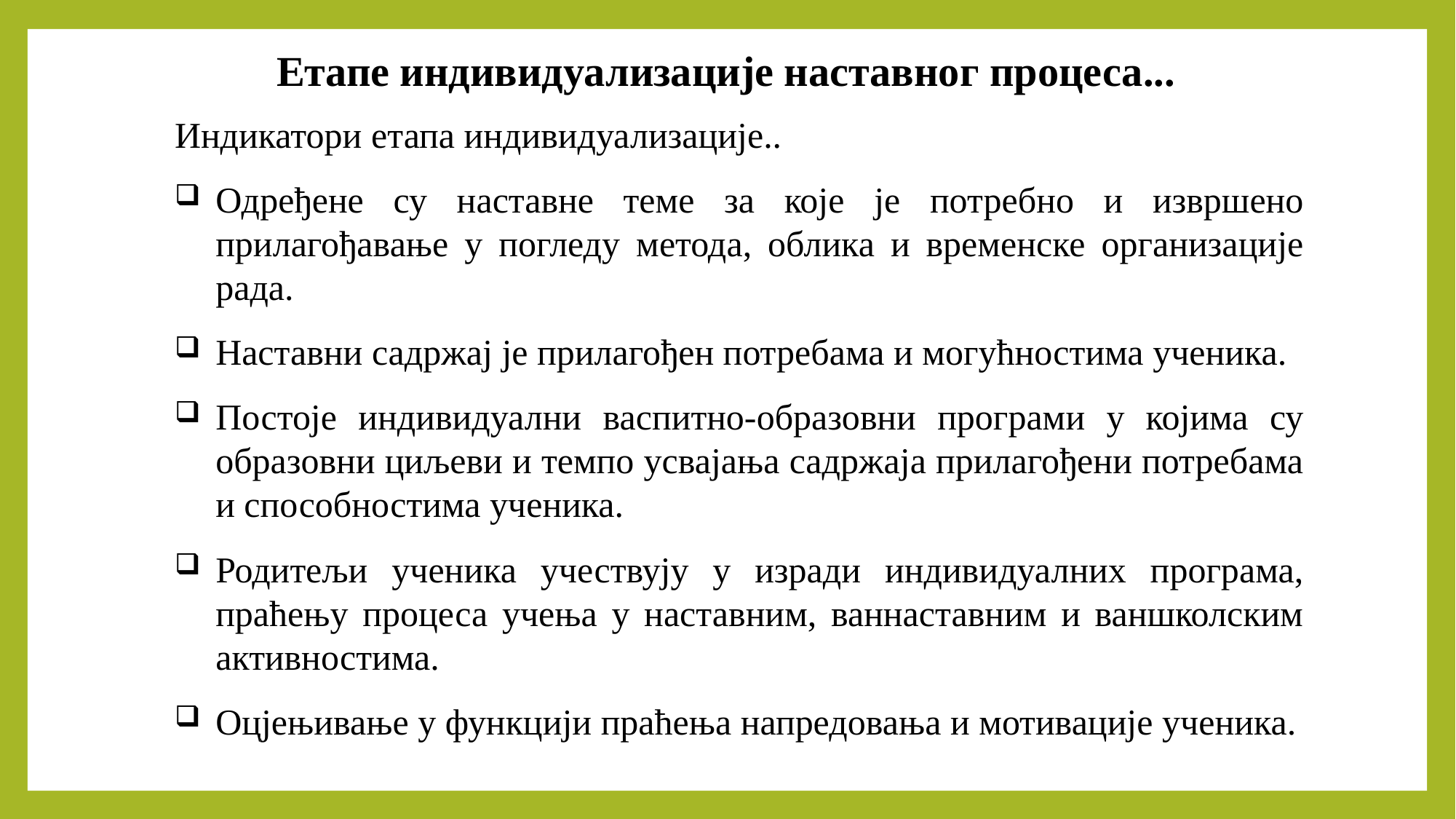

# Етапе индивидуализације наставног процеса...
Индикатори етапа индивидуализације..
Одређене су наставне теме за које је потребно и извршено прилагођавање у погледу метода, облика и временске организације рада.
Наставни садржај је прилагођен потребама и могућностима ученика.
Постоје индивидуални васпитно-образовни програми у којима су образовни циљеви и темпо усвајања садржаја прилагођени потребама и способностима ученика.
Родитељи ученика учествују у изради индивидуалних програма, праћењу процеса учења у наставним, ваннаставним и ваншколским активностима.
Оцјењивање у функцији праћења напредовања и мотивације ученика.